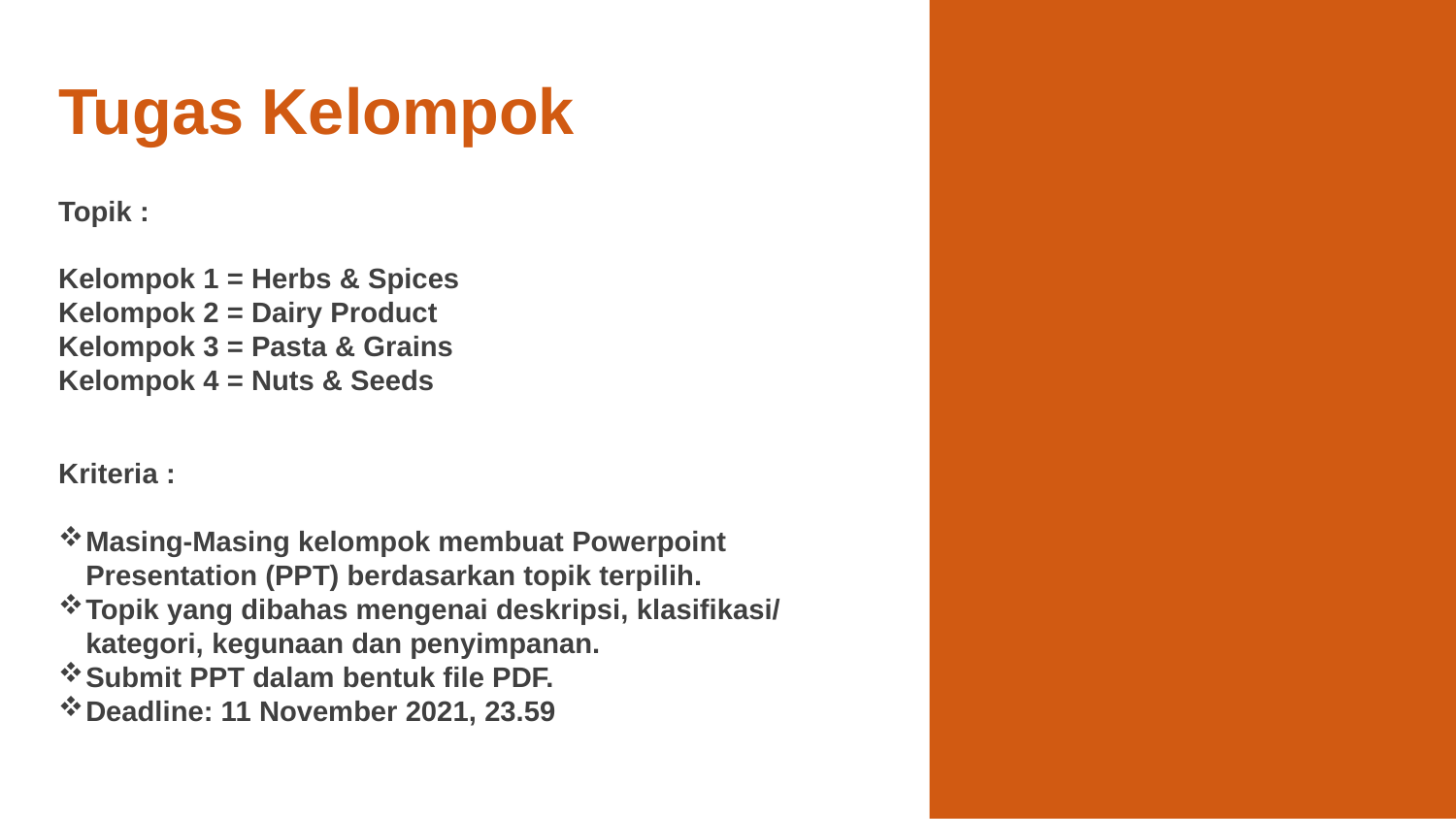

Tugas Kelompok
Topik :

Kelompok 1 = Herbs & Spices
Kelompok 2 = Dairy Product
Kelompok 3 = Pasta & Grains
Kelompok 4 = Nuts & Seeds
Kriteria :

Masing-Masing kelompok membuat Powerpoint Presentation (PPT) berdasarkan topik terpilih.
Topik yang dibahas mengenai deskripsi, klasifikasi/kategori, kegunaan dan penyimpanan.
Submit PPT dalam bentuk file PDF.
Deadline: 11 November 2021, 23.59